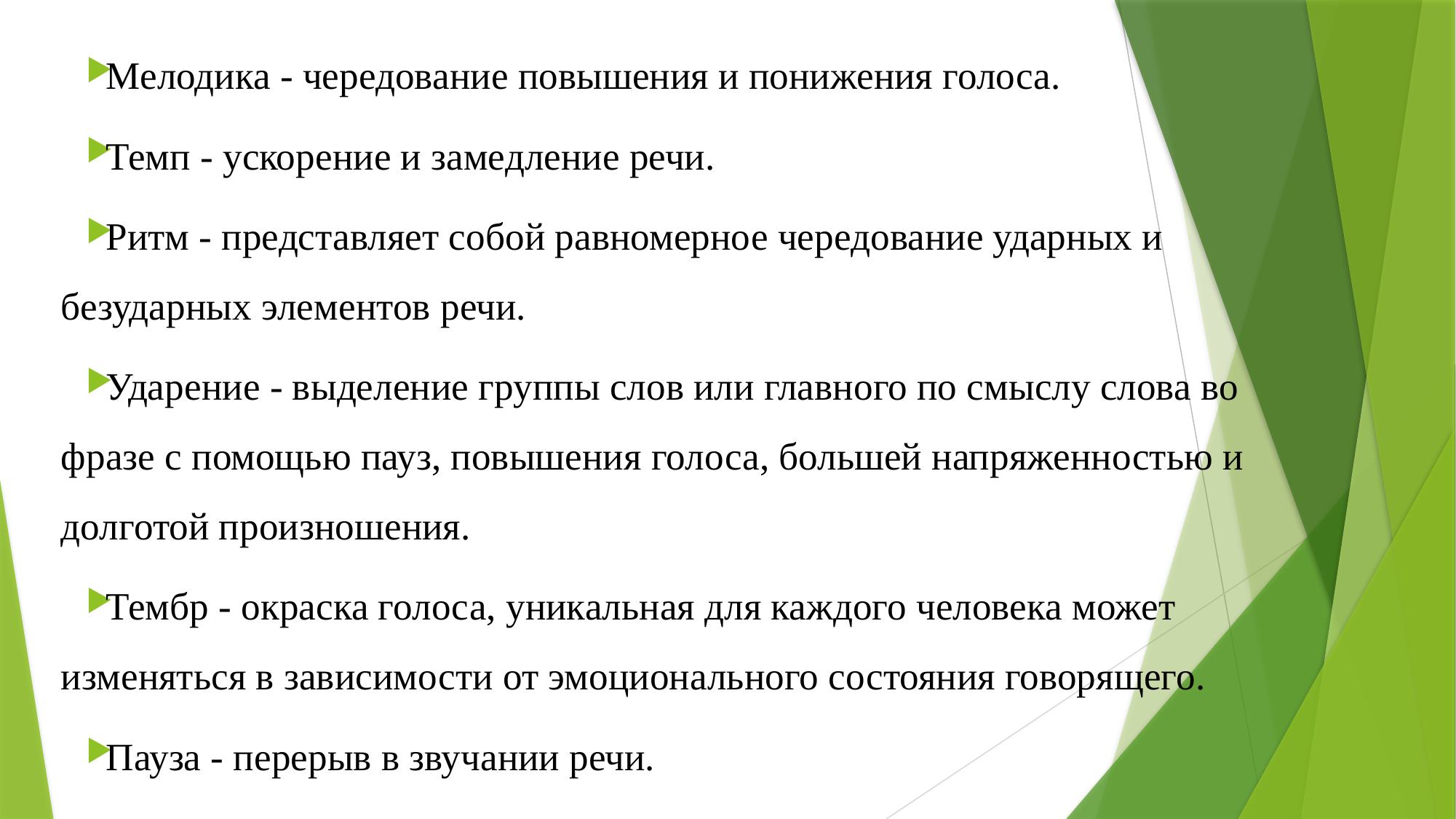

Мелодика - чередование повышения и понижения голоса.
Темп - ускорение и замедление речи.
Ритм - представляет собой равномерное чередование ударных и безударных элементов речи.
Ударение - выделение группы слов или главного по смыслу слова во фразе с помощью пауз, повышения голоса, большей напряженностью и долготой произношения.
Тембр - окраска голоса, уникальная для каждого человека может изменяться в зависимости от эмоционального состояния говорящего.
Пауза - перерыв в звучании речи.